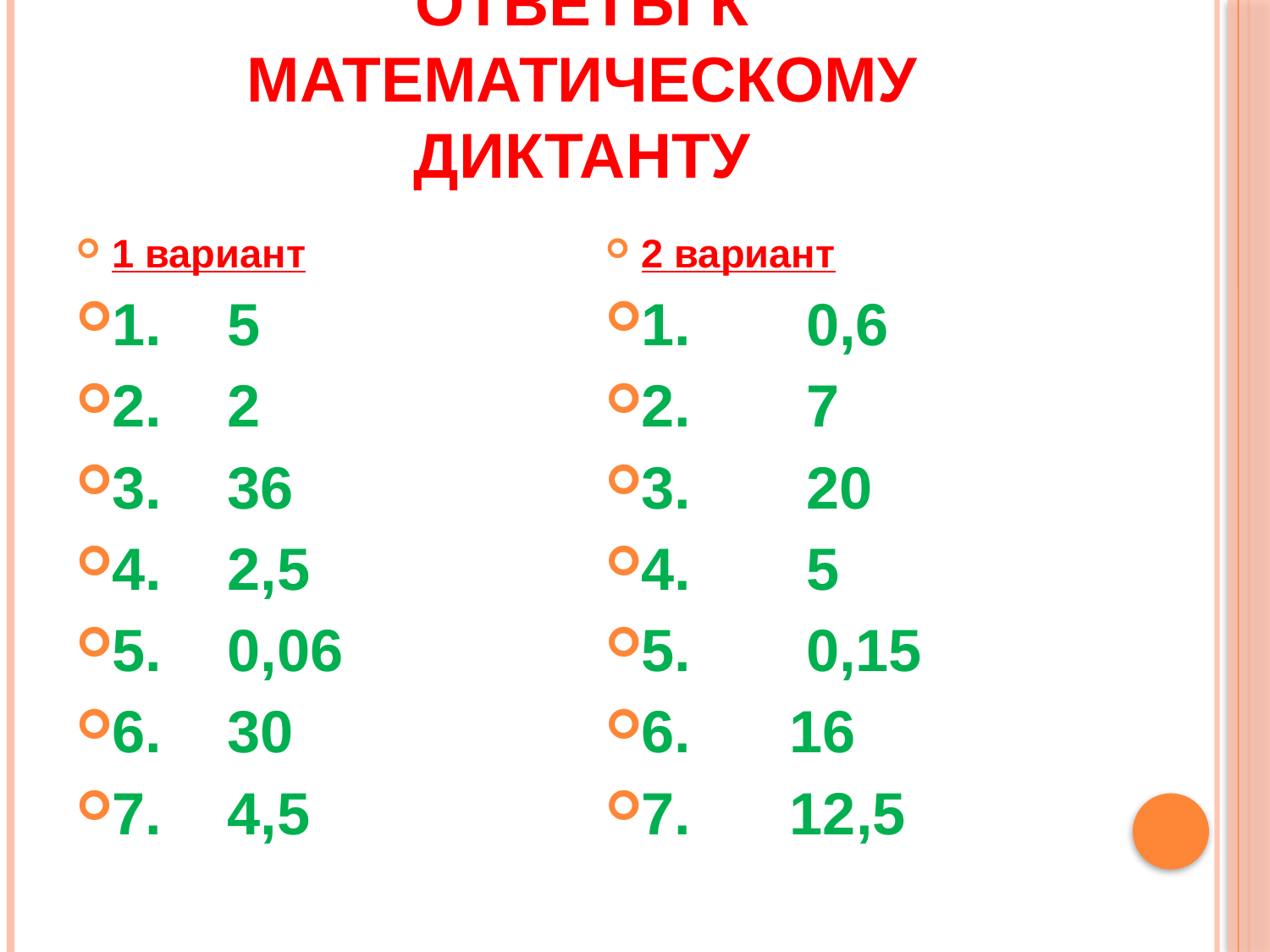

# Ответы к математическому диктанту
1 вариант
1.    5
2.    2
3.    36
4.    2,5
5.    0,06
6.    30
7.    4,5

2 вариант
1.       0,6
2.       7
3.       20
4.       5
5.       0,15
6.      16
7.      12,5